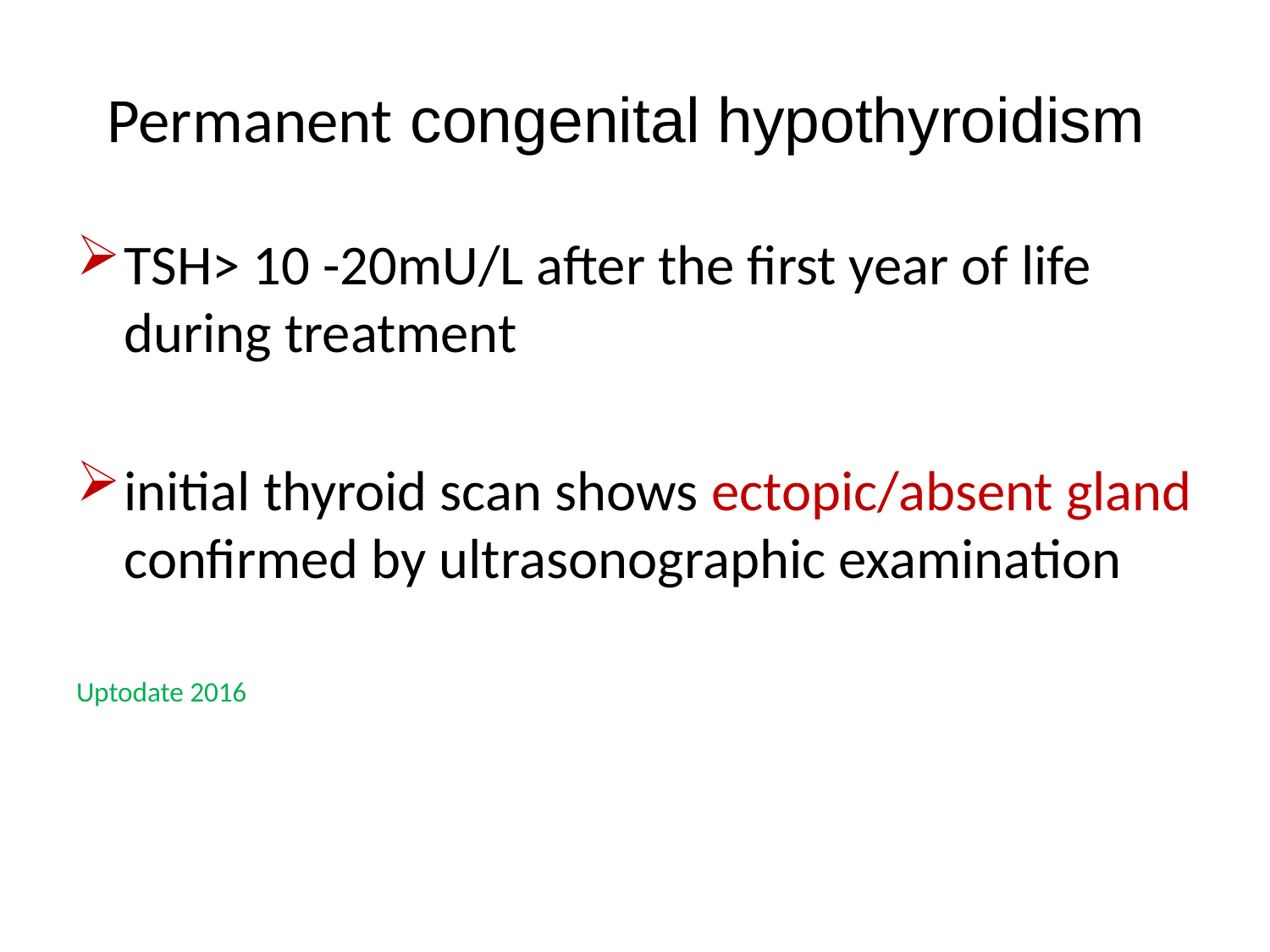

# Permanent congenital hypothyroidism
TSH> 10 -20mU/L after the first year of life  during treatment

initial thyroid scan shows ectopic/absent gland confirmed by ultrasonographic examination

Uptodate 2016